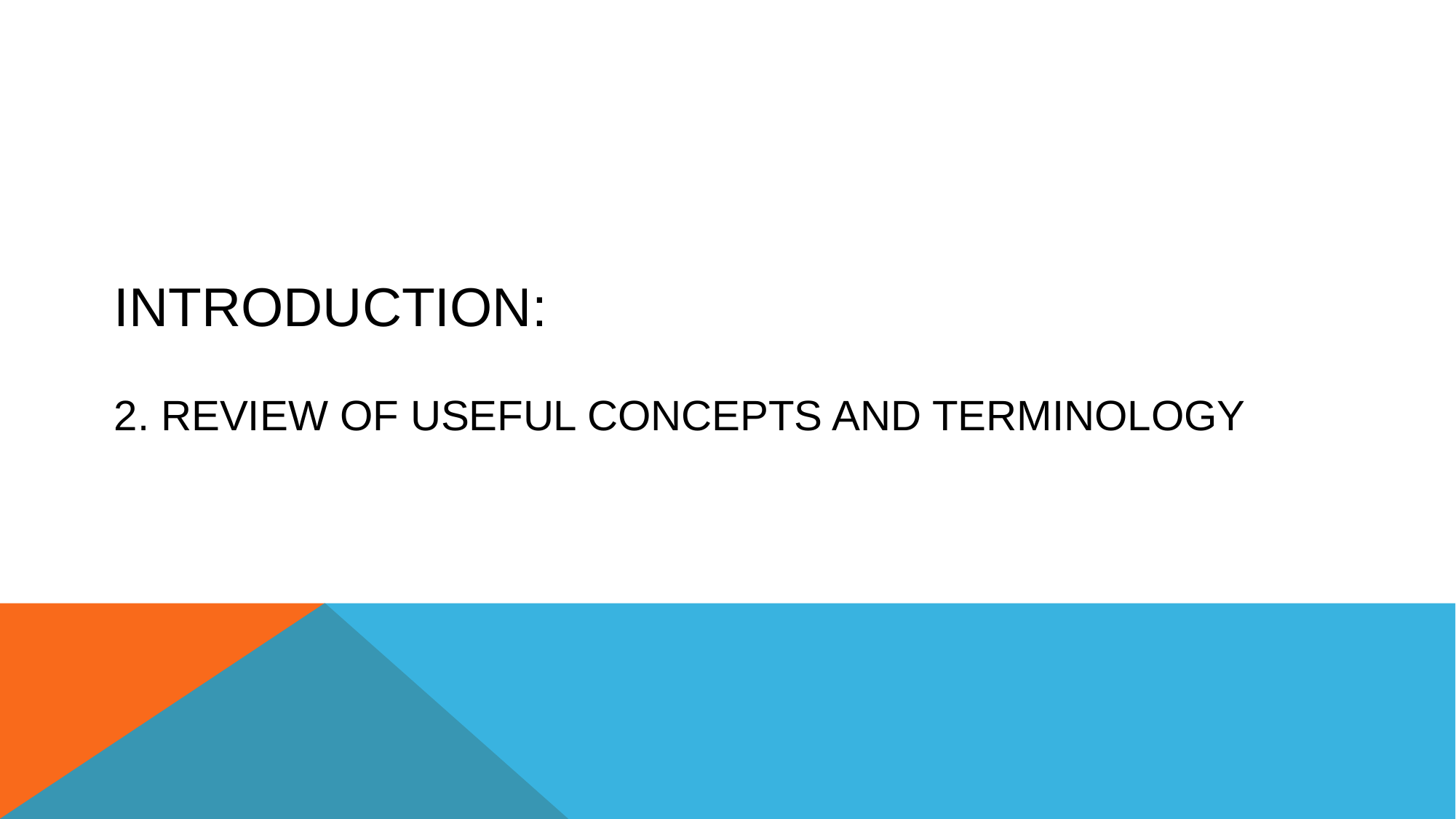

# Introduction: 2. Review of useful concepts and terminology